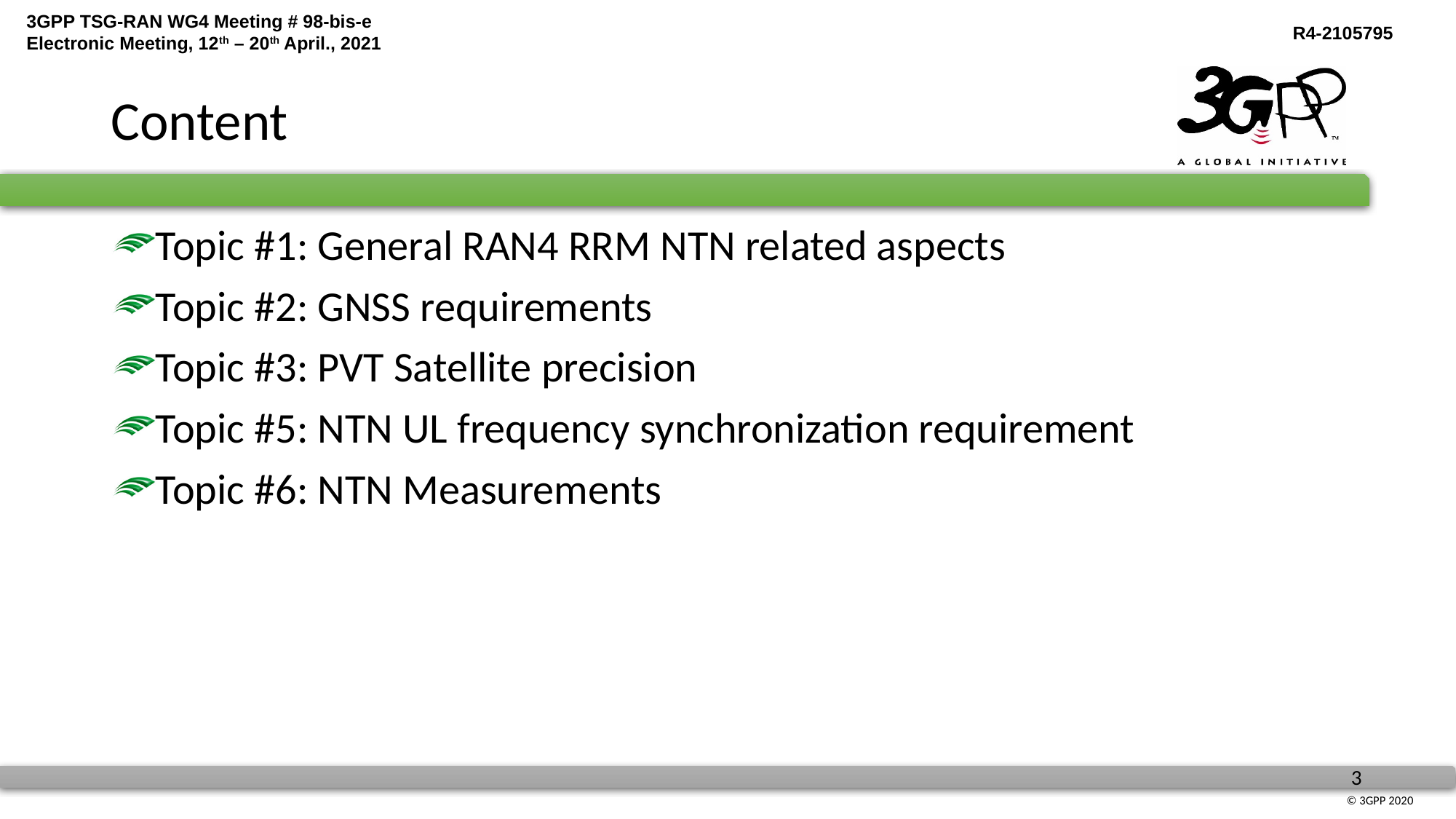

# Content
Topic #1: General RAN4 RRM NTN related aspects
Topic #2: GNSS requirements
Topic #3: PVT Satellite precision
Topic #5: NTN UL frequency synchronization requirement
Topic #6: NTN Measurements